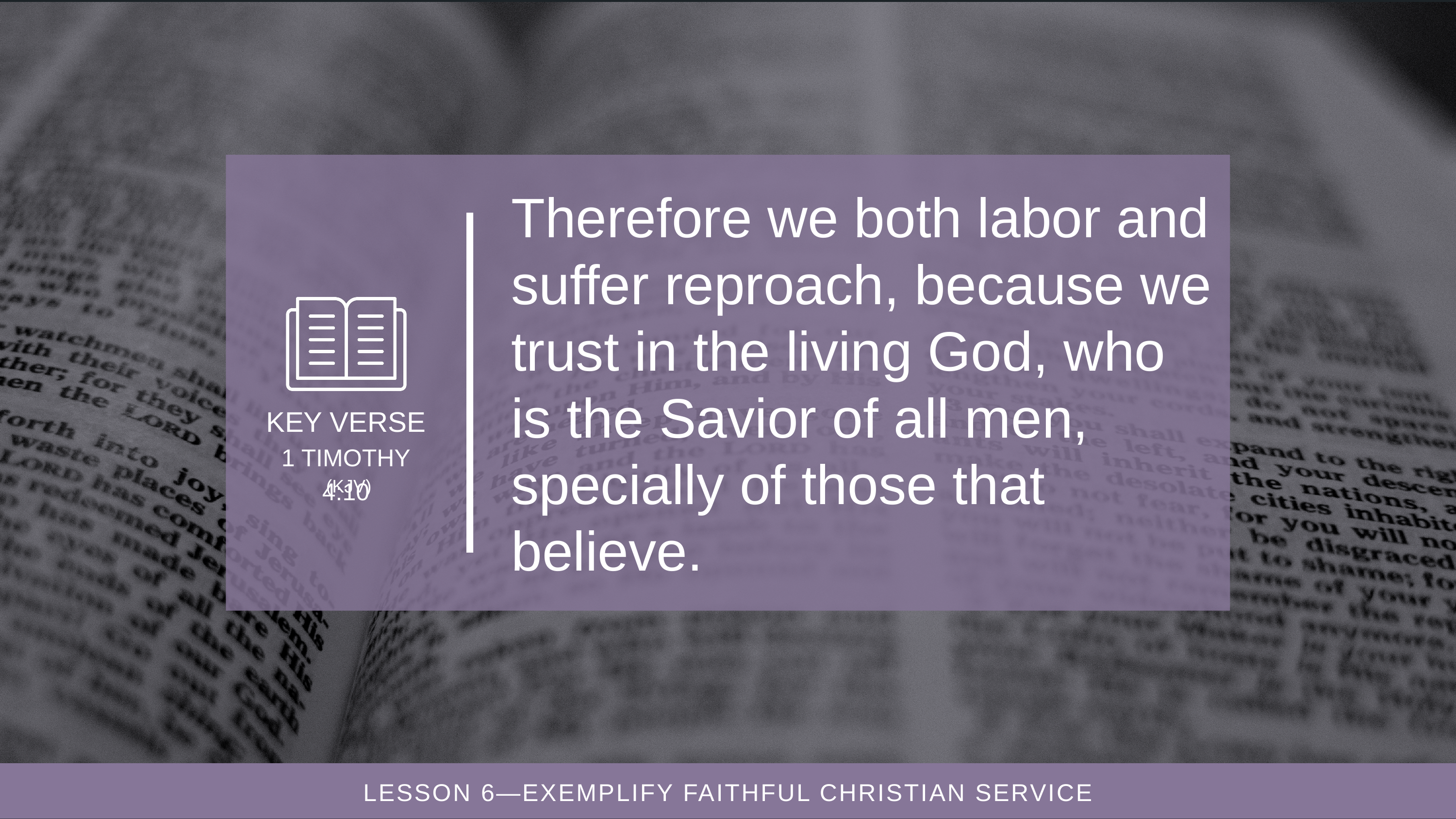

Therefore we both labor and suffer reproach, because we trust in the living God, who is the Savior of all men, specially of those that believe.
(KJV)